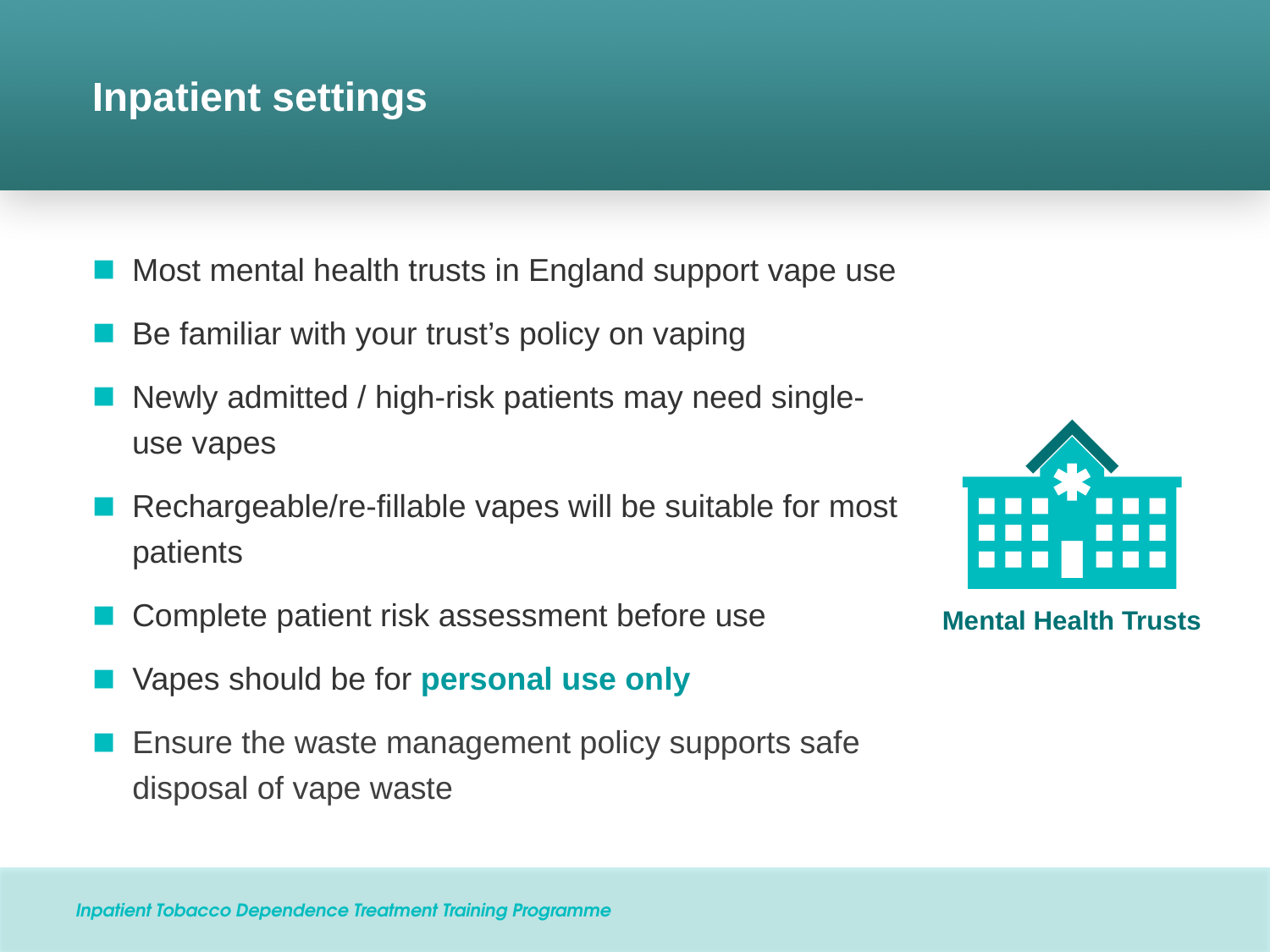

# Inpatient settings
Most mental health trusts in England support vape use
Be familiar with your trust’s policy on vaping
Newly admitted / high-risk patients may need single- use vapes
Rechargeable/re-fillable vapes will be suitable for most patients
Complete patient risk assessment before use
Vapes should be for personal use only
Ensure the waste management policy supports safe disposal of vape waste

Mental Health Trusts
Inpatient Tobacco Dependence Treatment Training Programme